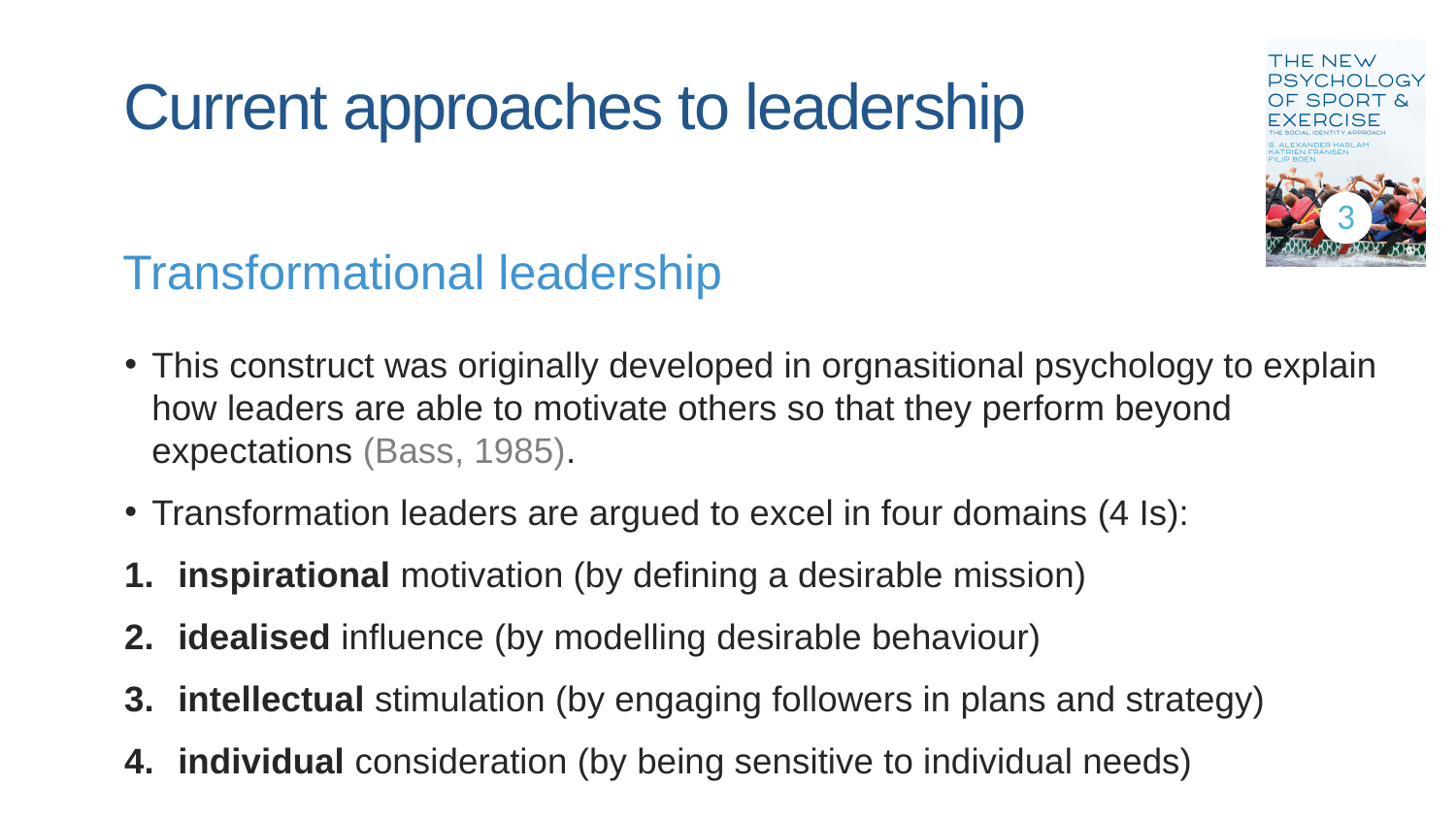

# Current approaches to leadership
3
Transformational leadership
This construct was originally developed in orgnasitional psychology to explain how leaders are able to motivate others so that they perform beyond expectations (Bass, 1985).
Transformation leaders are argued to excel in four domains (4 Is):
inspirational motivation (by defining a desirable mission)
idealised influence (by modelling desirable behaviour)
intellectual stimulation (by engaging followers in plans and strategy)
individual consideration (by being sensitive to individual needs)